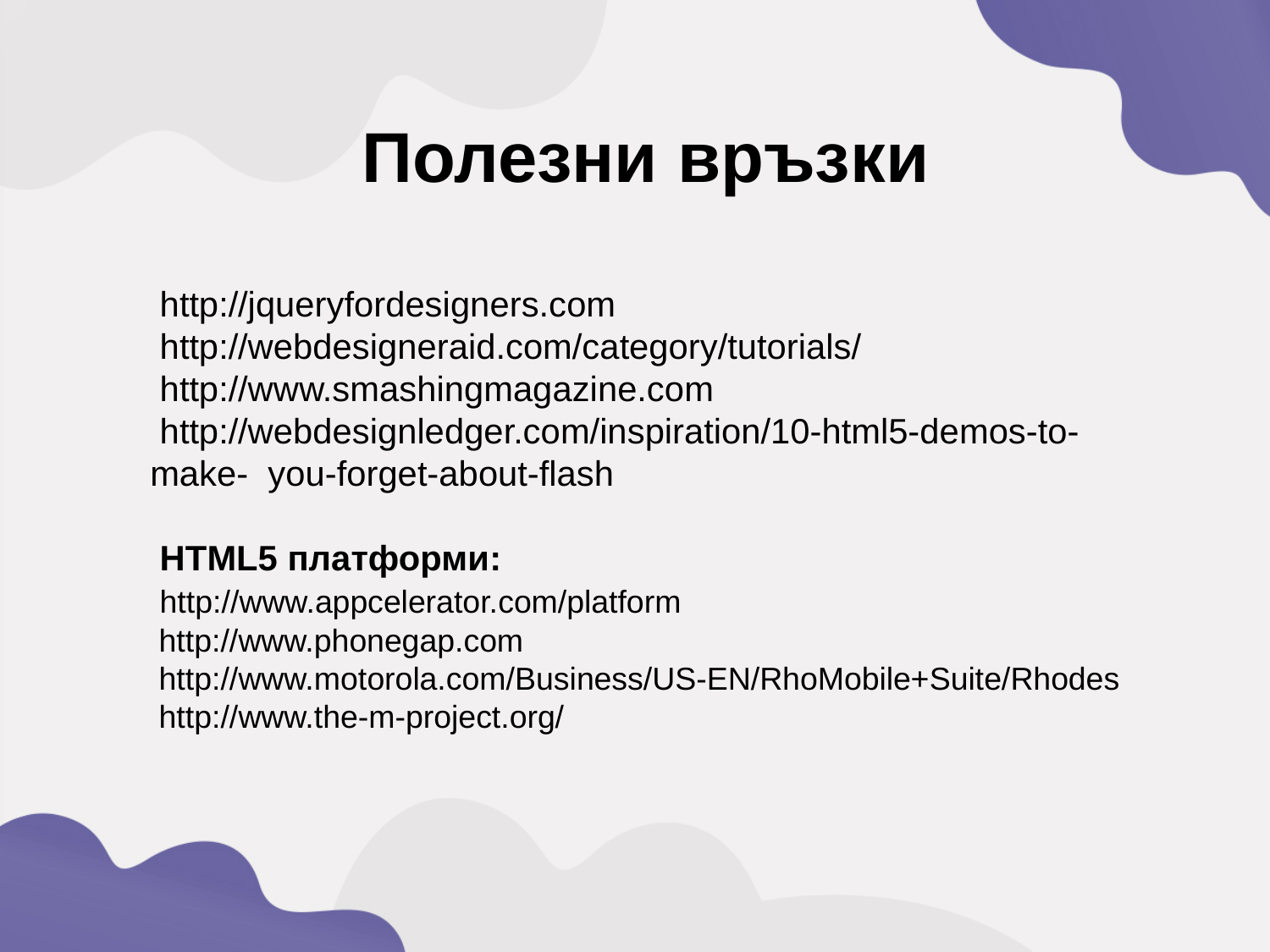

Полезни връзки
	 http://jqueryfordesigners.com
	 http://webdesigneraid.com/category/tutorials/
	 http://www.smashingmagazine.com
	 http://webdesignledger.com/inspiration/10-html5-demos-to-make-  you-forget-about-flash

	 HTML5 платформи:
	 http://www.appcelerator.com/platform
	 http://www.phonegap.com
 http://www.motorola.com/Business/US-EN/RhoMobile+Suite/Rhodes
	 http://www.the-m-project.org/